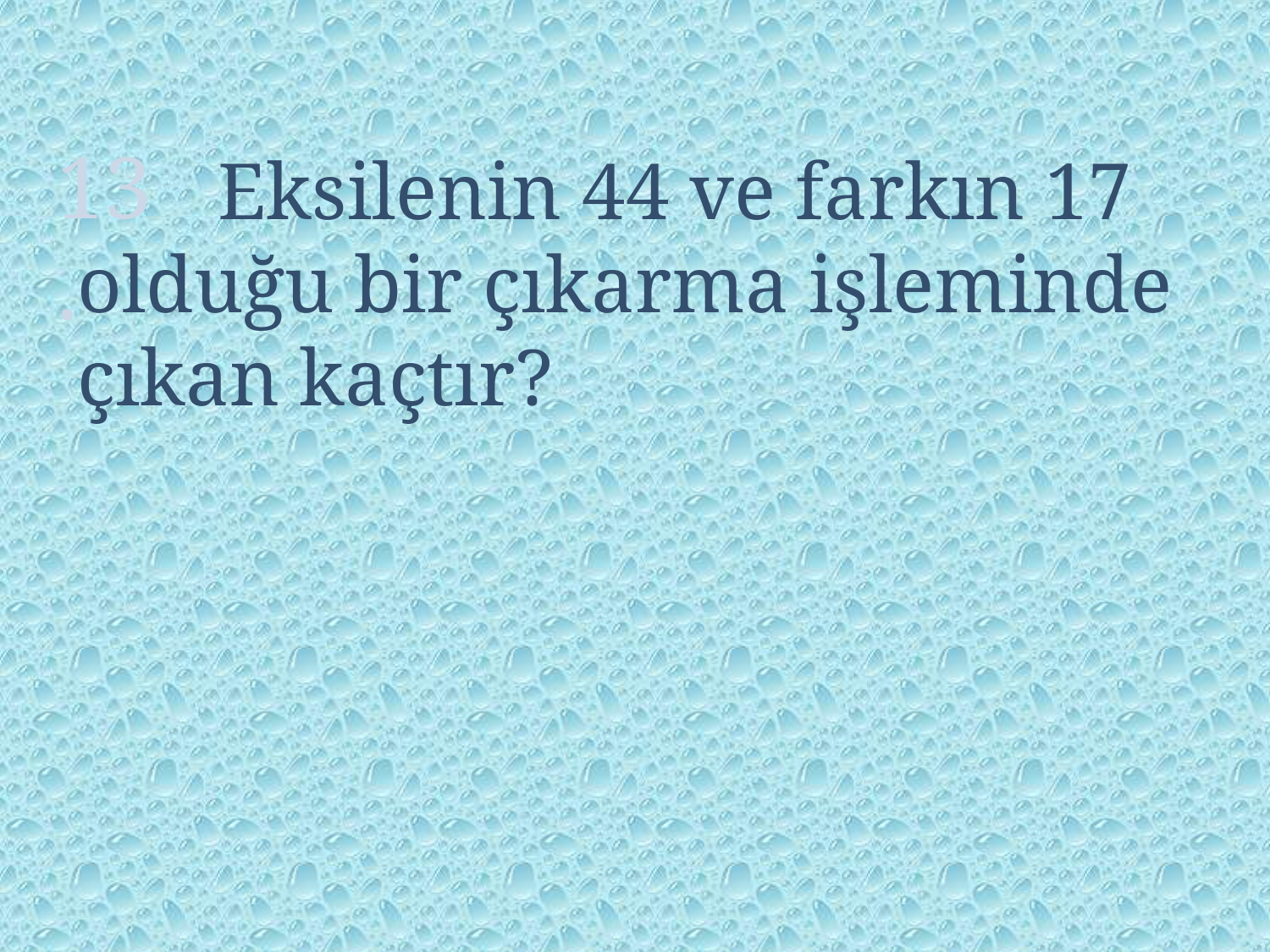

13.
       Eksilenin 44 ve farkın 17 olduğu bir çıkarma işleminde çıkan kaçtır?